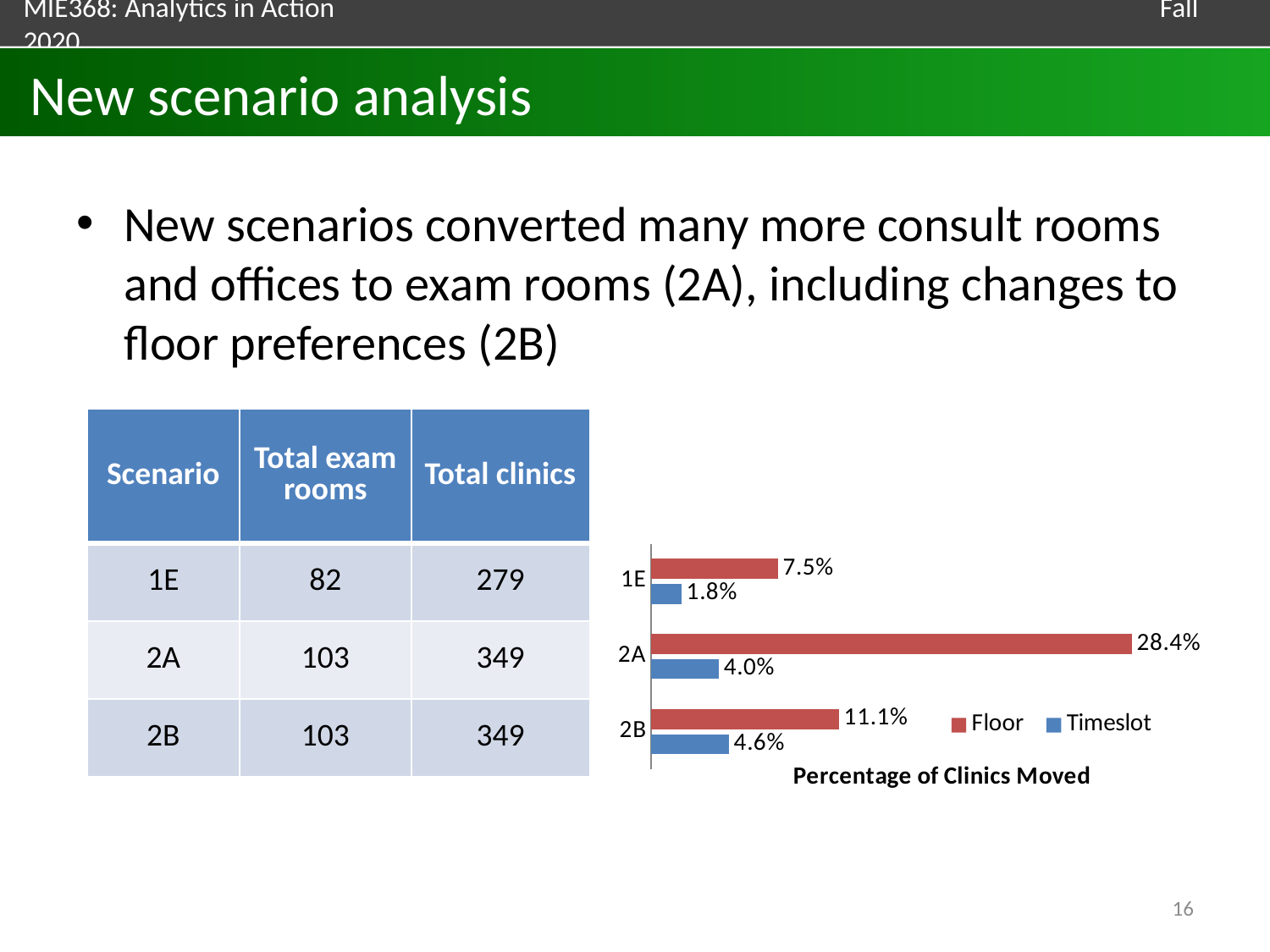

# New scenario analysis
New scenarios converted many more consult rooms and offices to exam rooms (2A), including changes to floor preferences (2B)
| Scenario | Total exam rooms | Total clinics |
| --- | --- | --- |
| 1E | 82 | 279 |
| 2A | 103 | 349 |
| 2B | 103 | 349 |

### Chart

| Category | Timeslot | Floor |
|---|---|---|
| 2B | 0.046 | 0.111 |
| 2A | 0.040000000000000015 | 0.2840000000000001 |
| 1E | 0.01800000000000001 | 0.07500000000000001 |
16